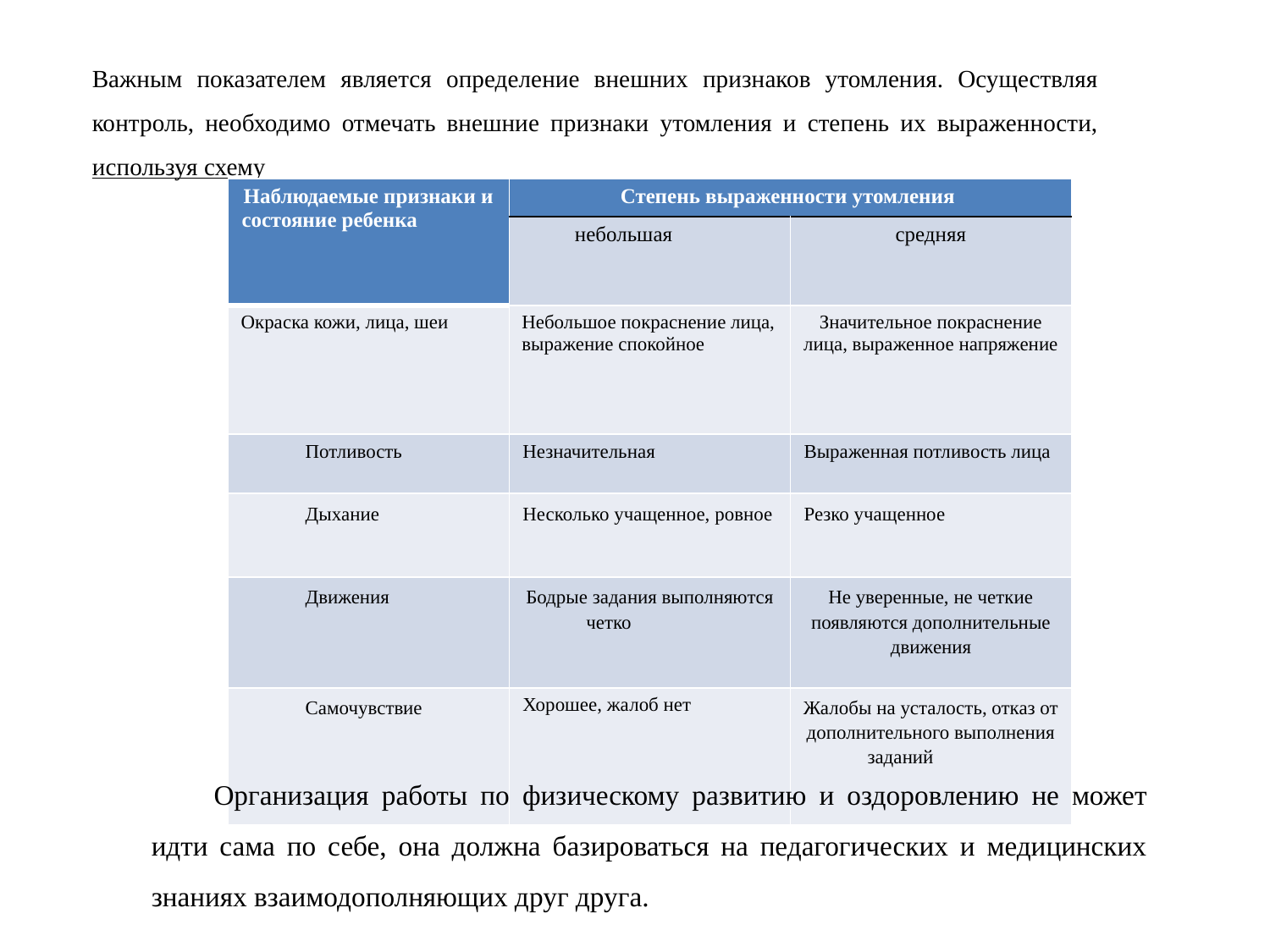

Важным показателем является определение внешних признаков утомления. Осуществляя контроль, необходимо отмечать внешние признаки утомления и степень их выраженности, используя схему
ВНЕШНИЕ ПРИЗНАКИ УТОМЛЕНИЯ

| Наблюдаемые признаки и состояние ребенка | Степень выраженности утомления |  |
| --- | --- | --- |
|  | небольшая | средняя |
| Окраска кожи, лица, шеи | Небольшое покраснение лица, выражение спокойное | Значительное покраснение лица, выраженное напряжение |
| Потливость | Незначительная | Выраженная потливость лица |
| Дыхание | Несколько учащенное, ровное | Резко учащенное |
| Движения | Бодрые задания выполняются четко | Не уверенные, не четкие появляются дополнительные движения |
| Самочувствие | Хорошее, жалоб нет | Жалобы на усталость, отказ от дополнительного выполнения заданий |
Организация работы по физическому развитию и оздоровлению не может идти сама по себе, она должна базироваться на педагогических и медицинских знаниях взаимодополняющих друг друга.